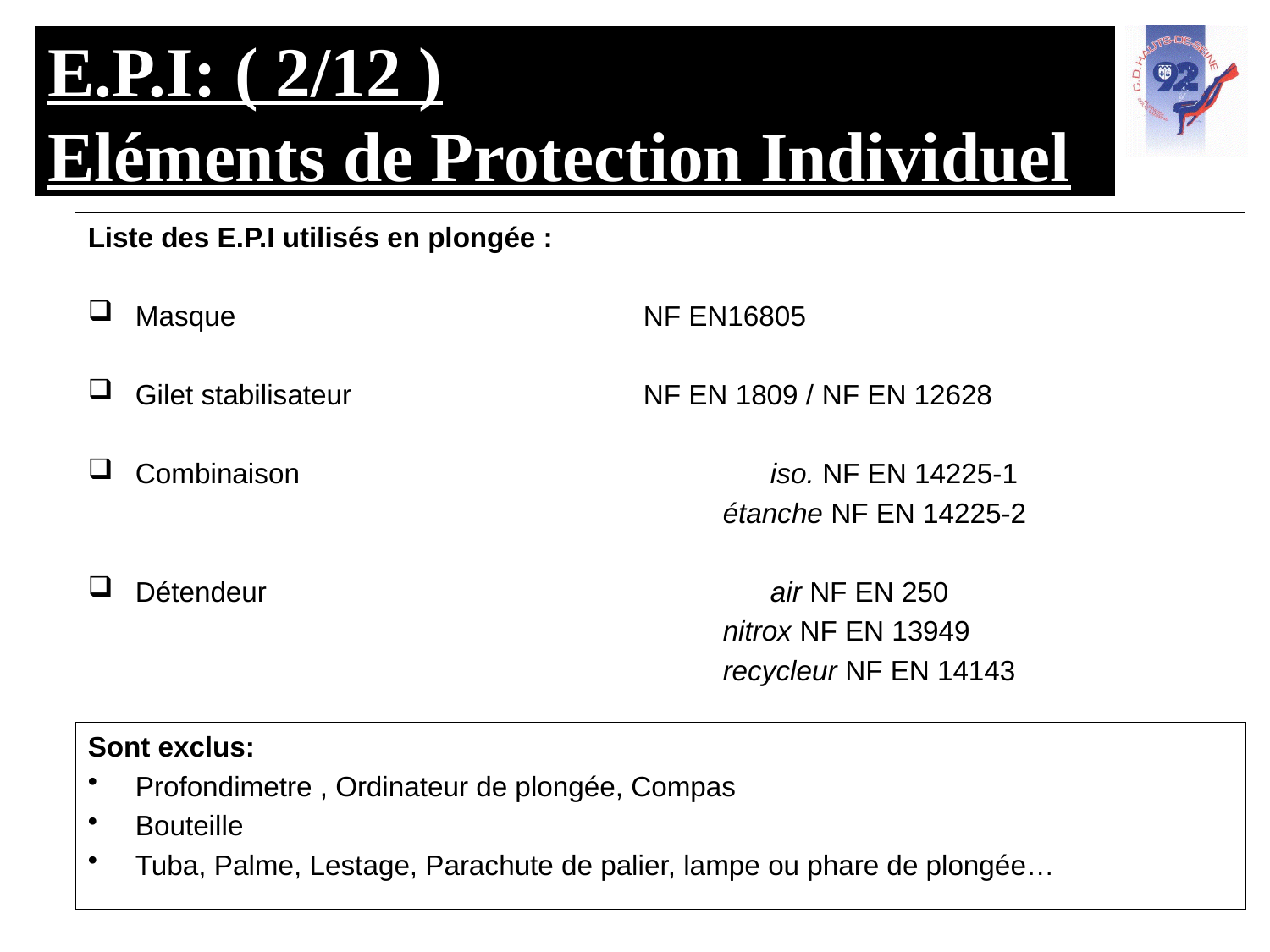

# E.P.I: ( 2/12 ) Eléments de Protection Individuel
Liste des E.P.I utilisés en plongée :

Masque 				NF EN16805

Gilet stabilisateur 			NF EN 1809 / NF EN 12628

Combinaison 				iso. NF EN 14225-1
					étanche NF EN 14225-2

Détendeur 				air NF EN 250
					nitrox NF EN 13949
					recycleur NF EN 14143
Sont exclus:
Profondimetre , Ordinateur de plongée, Compas
Bouteille
Tuba, Palme, Lestage, Parachute de palier, lampe ou phare de plongée…